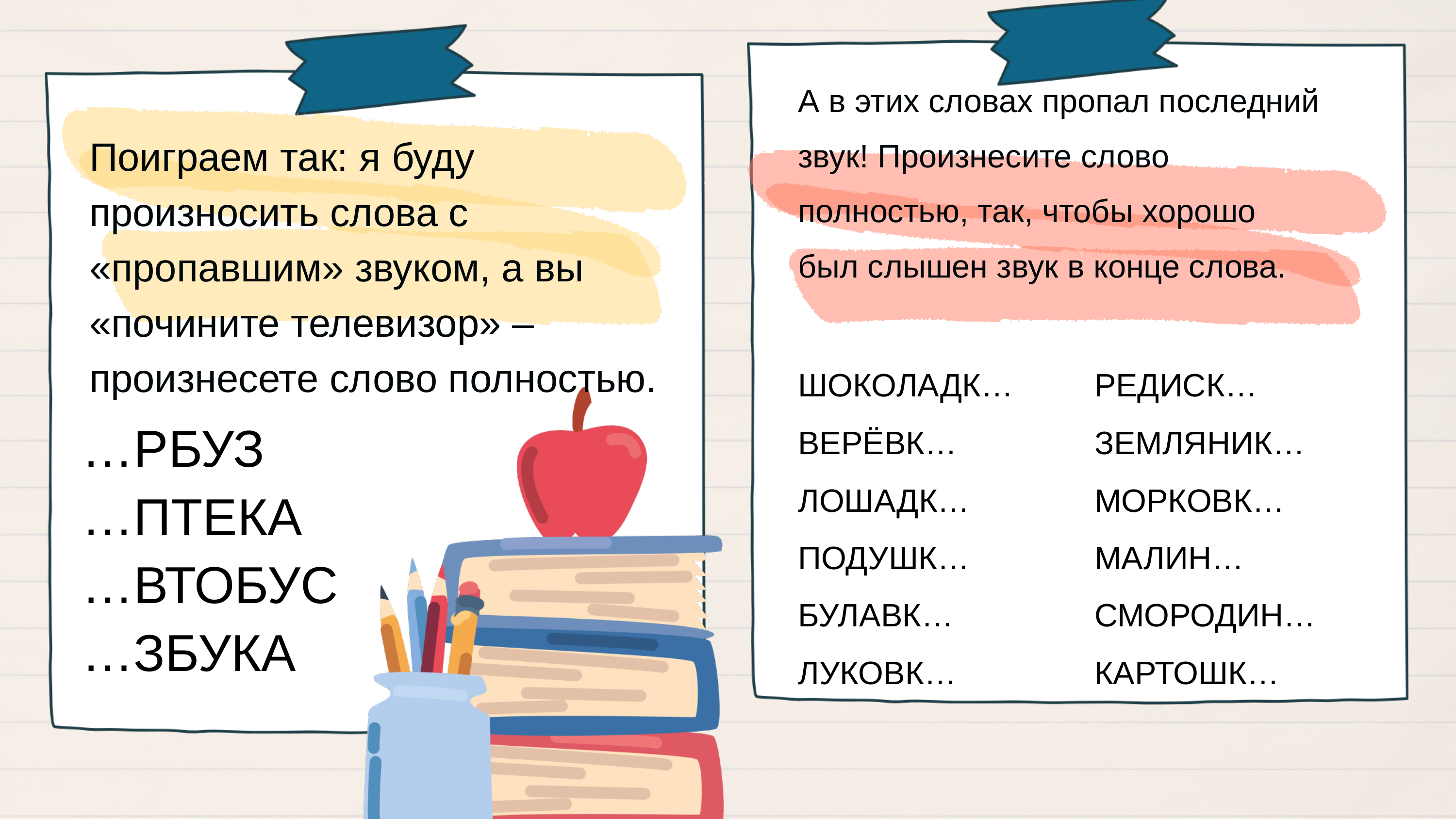

А в этих словах пропал последний звук! Произнесите слово полностью, так, чтобы хорошо был слышен звук в конце слова.

Поиграем так: я буду произносить слова с «пропавшим» звуком, а вы «почините телевизор» –произнесете слово полностью.

ШОКОЛАДК…
ВЕРЁВК…
ЛОШАДК…
ПОДУШК…
БУЛАВК…
ЛУКОВК…

РЕДИСК…
ЗЕМЛЯНИК…
МОРКОВК…
МАЛИН…
СМОРОДИН…
КАРТОШК…

…РБУЗ
…ПТЕКА
…ВТОБУС
…ЗБУКА